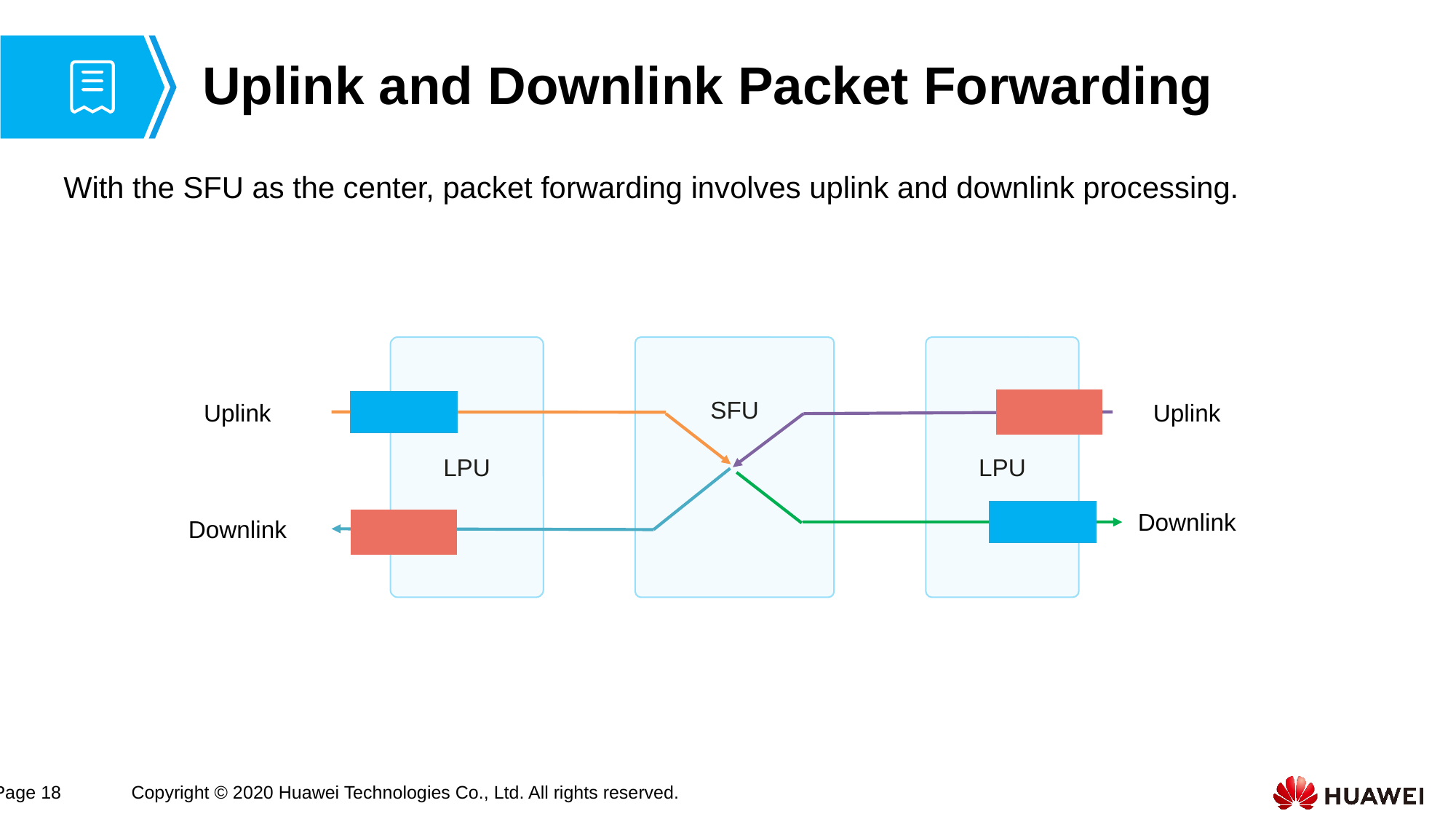

# Uplink and Downlink Packet Forwarding
With the SFU as the center, packet forwarding involves uplink and downlink processing.

LPU

SFU

LPU

Uplink

Uplink

Downlink
Downlink